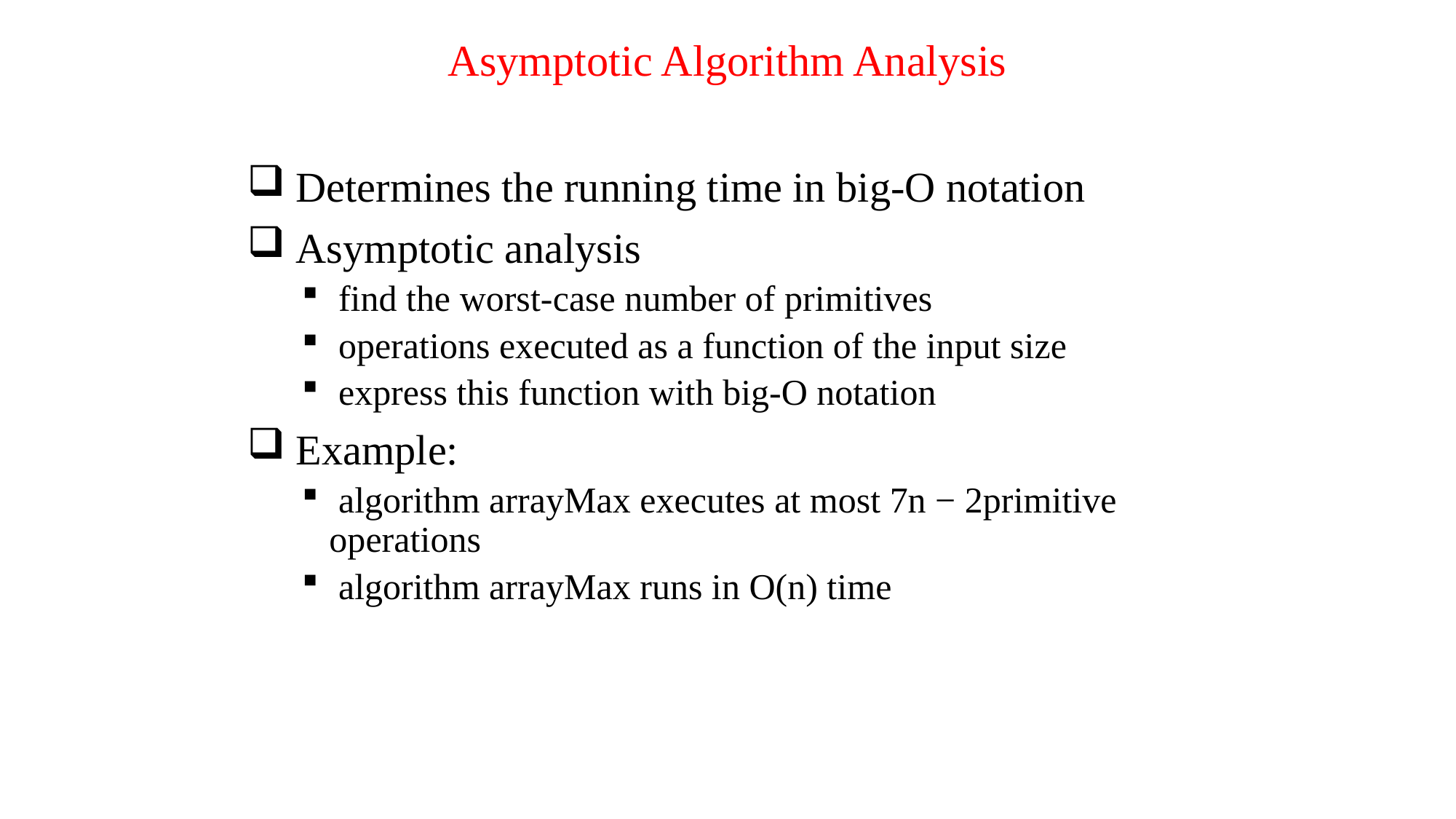

# Asymptotic Algorithm Analysis
 Determines the running time in big-O notation
 Asymptotic analysis
 find the worst-case number of primitives
 operations executed as a function of the input size
 express this function with big-O notation
 Example:
 algorithm arrayMax executes at most 7n − 2primitive operations
 algorithm arrayMax runs in O(n) time